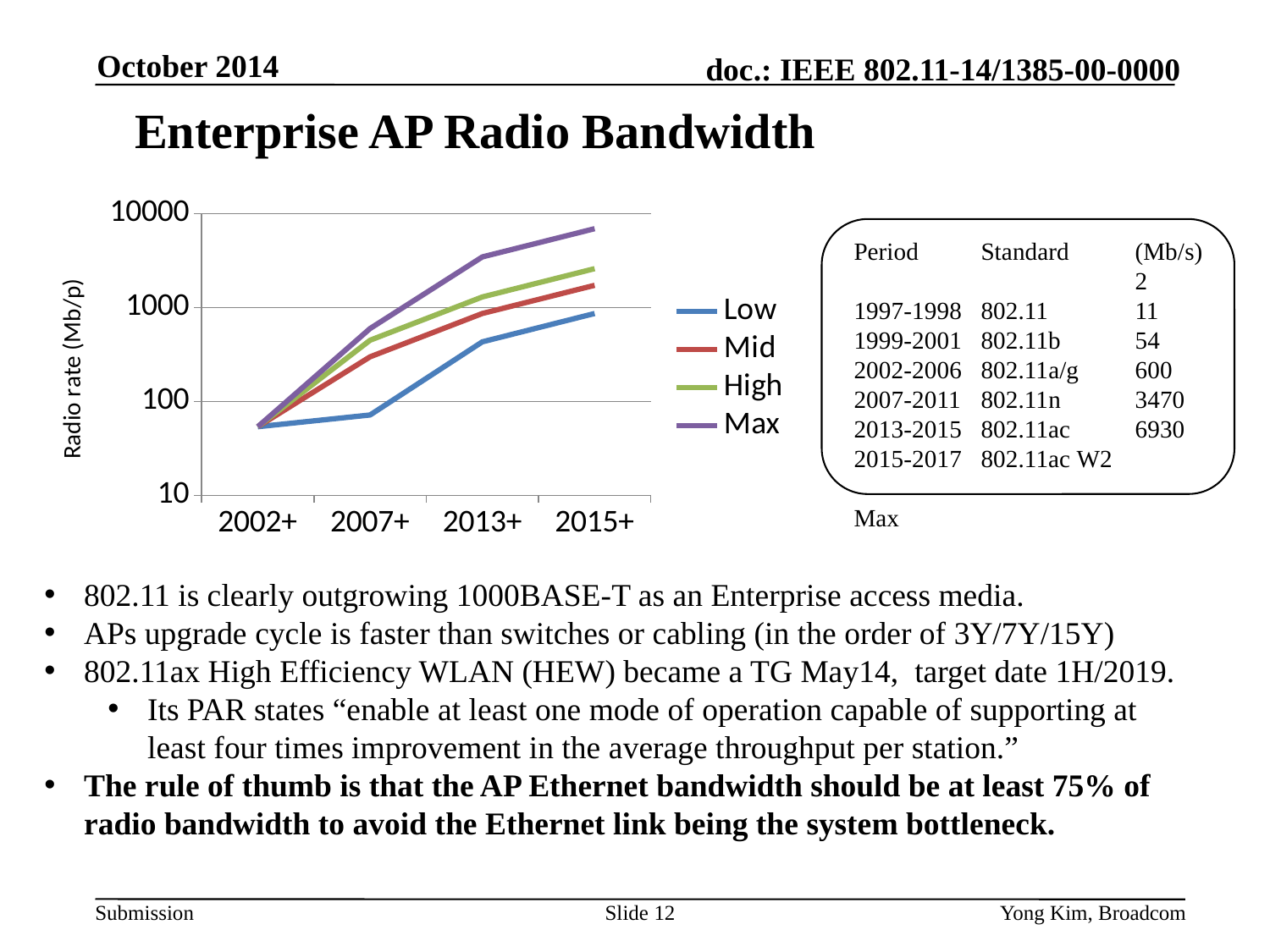

October 2014
# Enterprise AP Radio Bandwidth

### Chart

| Category | Low  | Mid | High | Max |
|---|---|---|---|---|
| 2002+ | 54.0 | 54.0 | 54.0 | 54.0 |
| 2007+ | 72.0 | 300.0 | 450.0 | 600.0 |
| 2013+ | 433.0 | 867.0 | 1300.0 | 3470.0 |
| 2015+ | 867.0 | 1730.0 | 2600.0 | 6930.0 |
Period	Standard

1997-1998	802.11
1999-2001 	802.11b
2002-2006 	802.11a/g
2007-2011 	802.11n
2013-2015 	802.11ac
2015-2017 	802.11ac W2

Max
(Mb/s)
2
11
54
600
3470
6930

802.11 is clearly outgrowing 1000BASE-T as an Enterprise access media.
APs upgrade cycle is faster than switches or cabling (in the order of 3Y/7Y/15Y)
802.11ax High Efficiency WLAN (HEW) became a TG May14,  target date 1H/2019.
Its PAR states “enable at least one mode of operation capable of supporting at least four times improvement in the average throughput per station.”
The rule of thumb is that the AP Ethernet bandwidth should be at least 75% of radio bandwidth to avoid the Ethernet link being the system bottleneck.

Slide 12
Yong Kim, Broadcom